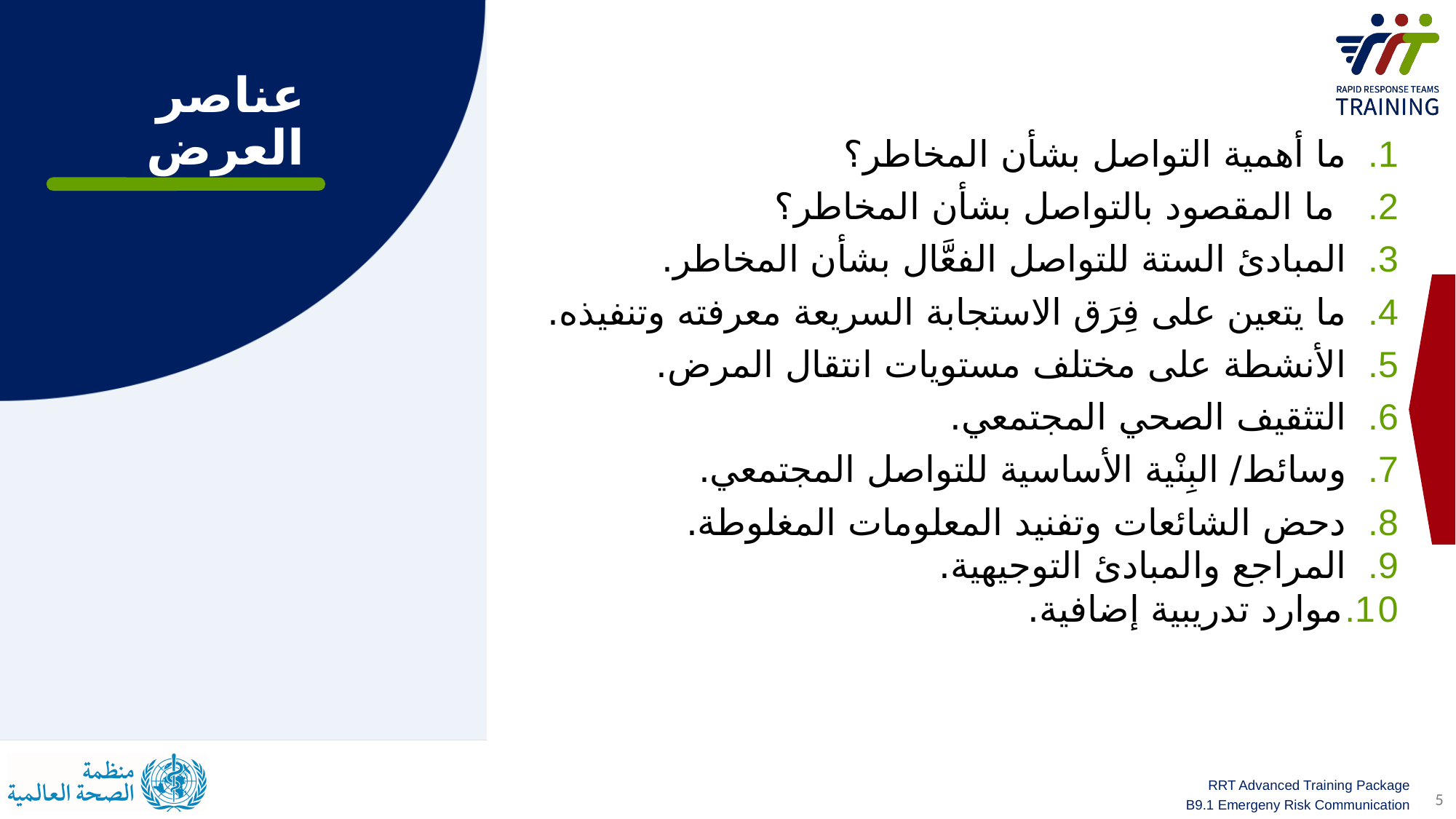

# عناصر العرض
ما أهمية التواصل بشأن المخاطر؟
 ما المقصود بالتواصل بشأن المخاطر؟
المبادئ الستة للتواصل الفعَّال بشأن المخاطر.
ما يتعين على فِرَق الاستجابة السريعة معرفته وتنفيذه.
الأنشطة على مختلف مستويات انتقال المرض.
التثقيف الصحي المجتمعي.
وسائط/ البِنْية الأساسية للتواصل المجتمعي.
دحض الشائعات وتفنيد المعلومات المغلوطة.
المراجع والمبادئ التوجيهية.
موارد تدريبية إضافية.